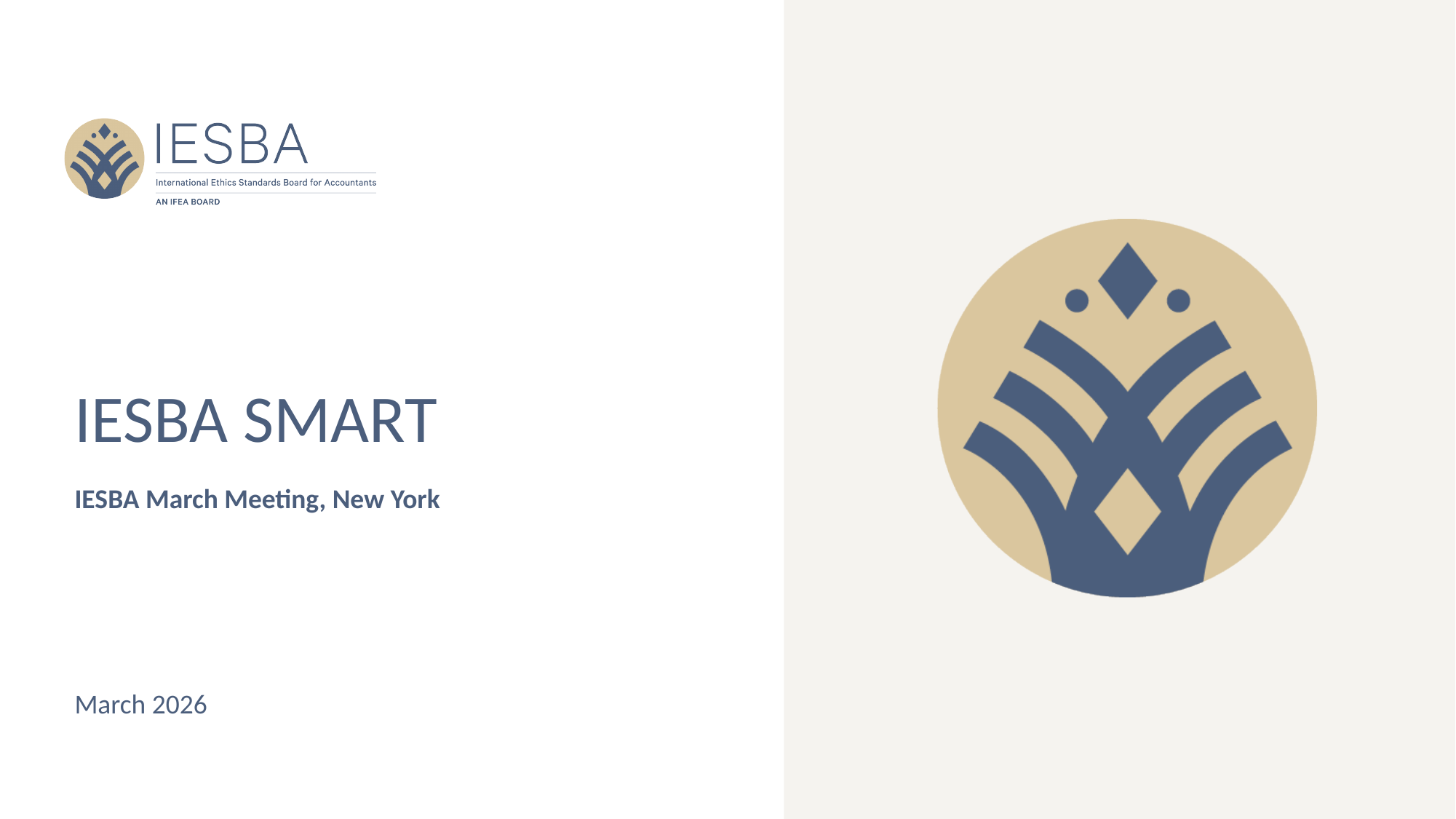

# IESBA SMART
IESBA March Meeting, New York
March 2026